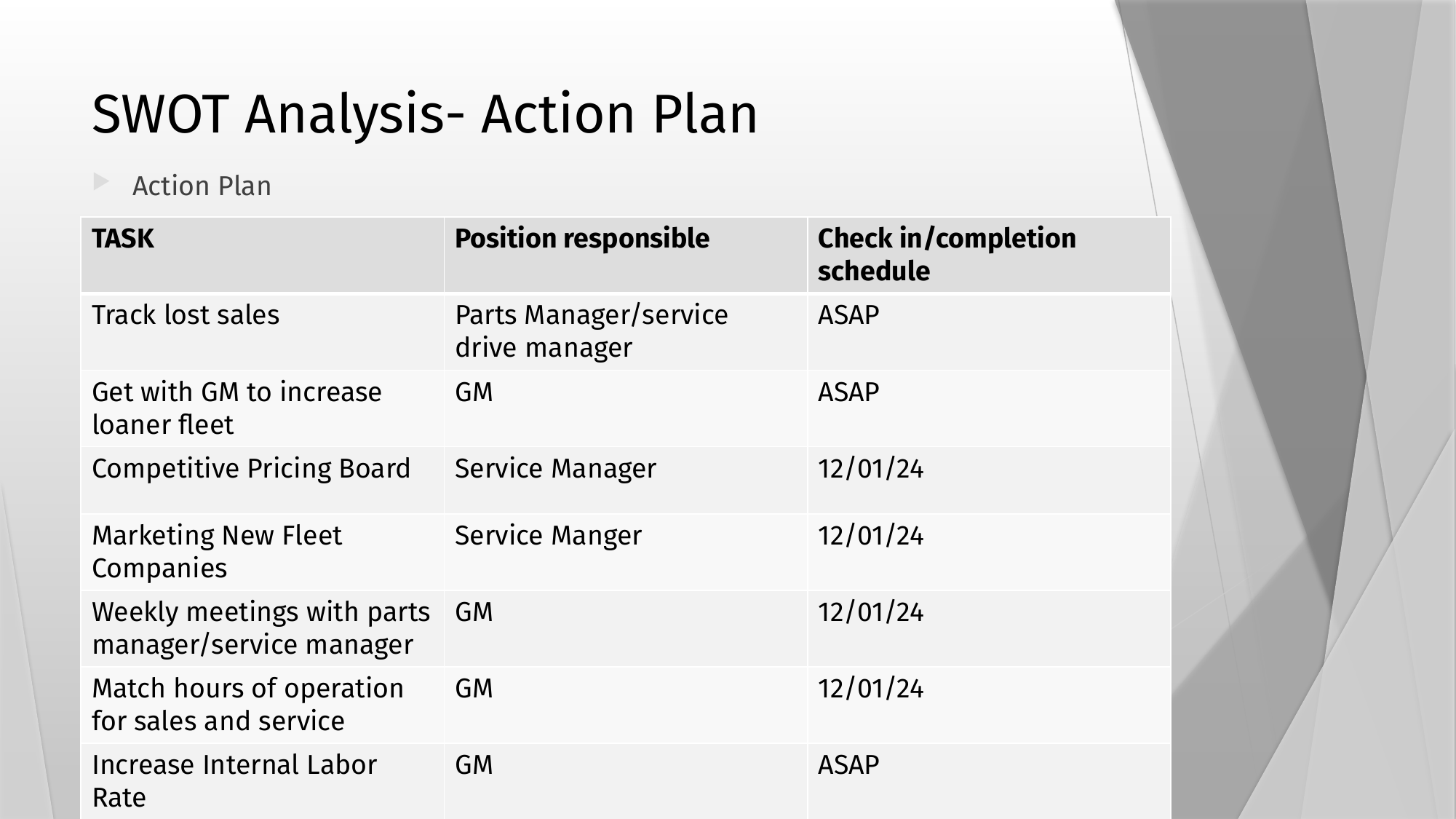

# SWOT Analysis- Action Plan
Action Plan

| TASK | Position responsible | Check in/completion schedule |
| --- | --- | --- |
| Track lost sales | Parts Manager/service drive manager | ASAP |
| Get with GM to increase loaner fleet | GM | ASAP |
| Competitive Pricing Board | Service Manager | 12/01/24 |
| Marketing New Fleet Companies | Service Manger | 12/01/24 |
| Weekly meetings with parts manager/service manager | GM | 12/01/24 |
| Match hours of operation for sales and service | GM | 12/01/24 |
| Increase Internal Labor Rate | GM | ASAP |